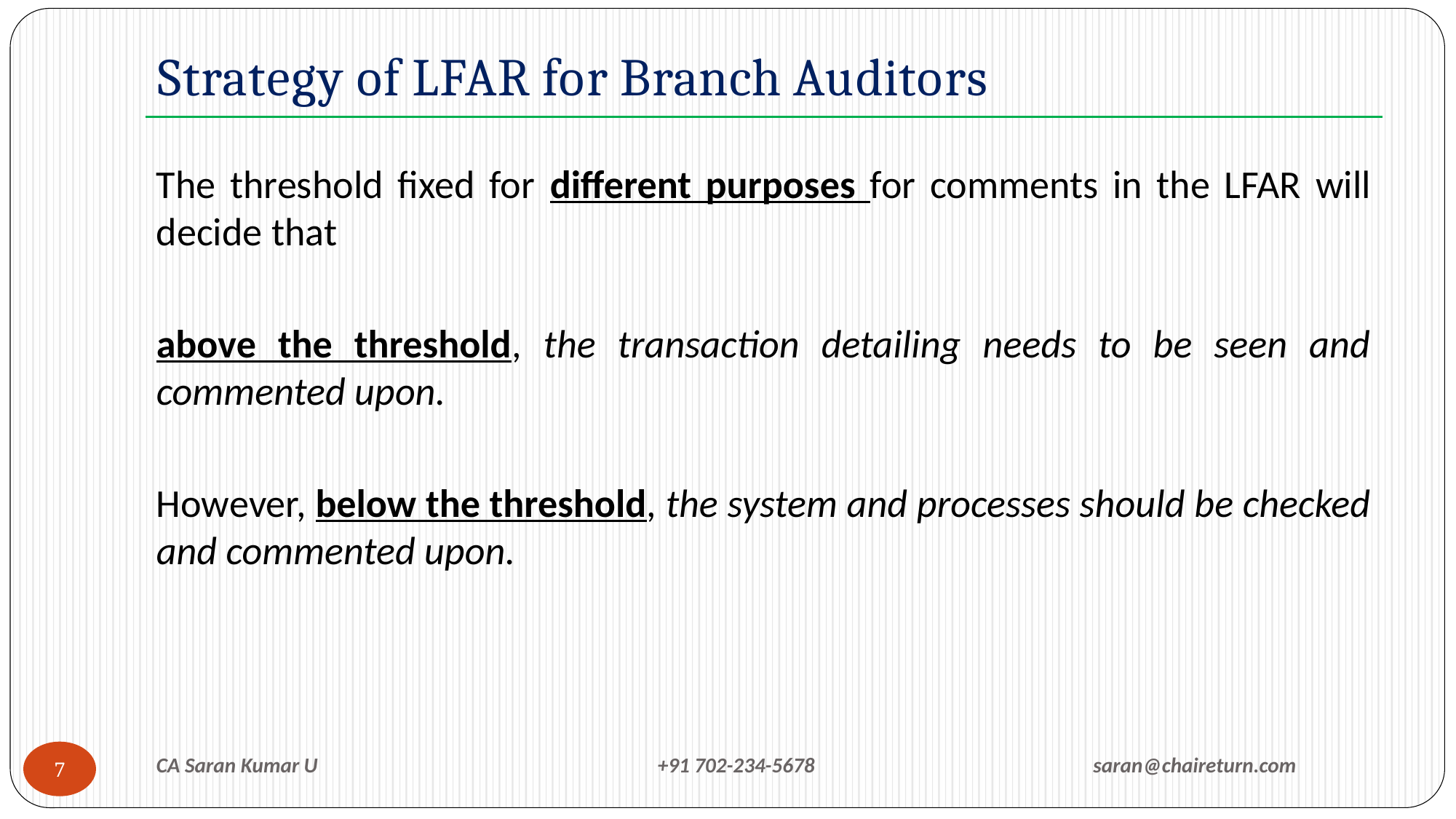

# Strategy of LFAR for Branch Auditors
The threshold fixed for different purposes for comments in the LFAR will decide that

above the threshold, the transaction detailing needs to be seen and commented upon.

However, below the threshold, the system and processes should be checked and commented upon.
CA Saran Kumar U                                                                        +91 702-234-5678                                                           saran@chaireturn.com
7